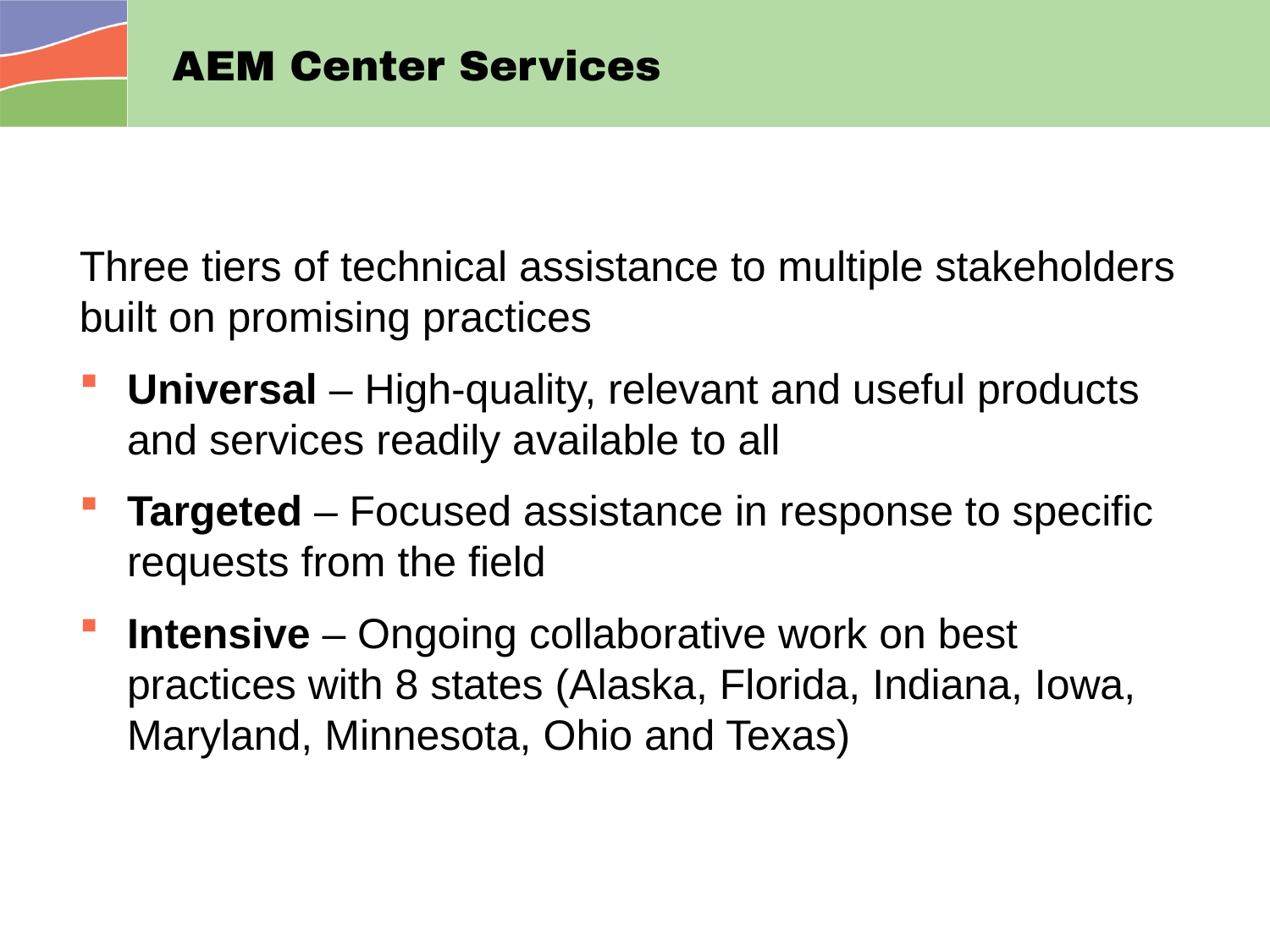

# AEM Center Services
Three tiers of technical assistance to multiple stakeholders built on promising practices
Universal – High-quality, relevant and useful products and services readily available to all
Targeted – Focused assistance in response to specific requests from the field
Intensive – Ongoing collaborative work on best practices with 8 states (Alaska, Florida, Indiana, Iowa, Maryland, Minnesota, Ohio and Texas)